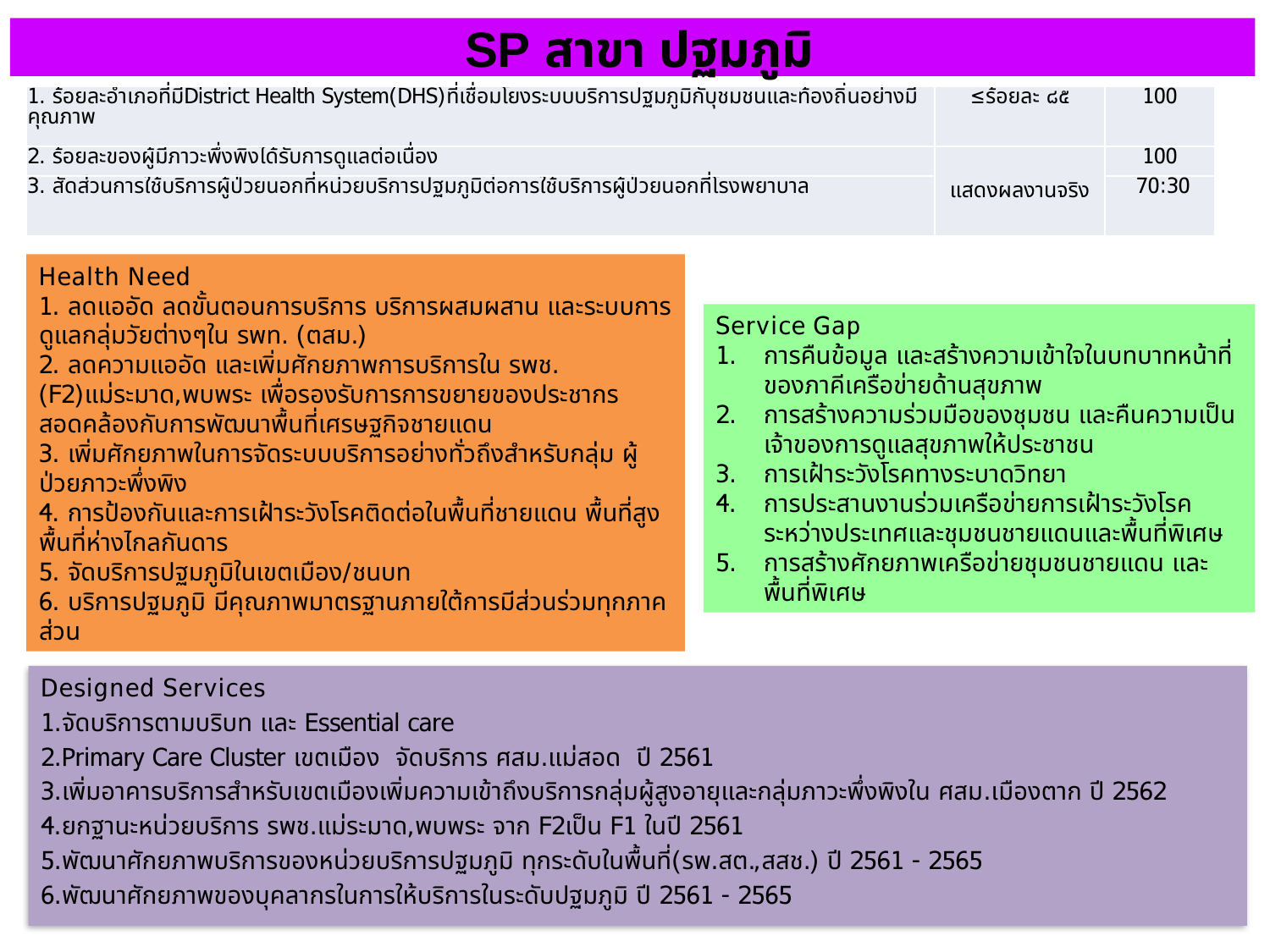

# SP สาขา ปฐมภูมิ
| 1. ร้อยละอำเภอที่มีDistrict Health System(DHS)ที่เชื่อมโยงระบบบริการปฐมภูมิกับุชมชนและท้องถิ่นอย่างมีคุณภาพ | ≤ร้อยละ ๘๕ | 100 |
| --- | --- | --- |
| 2. ร้อยละของผู้มีภาวะพึ่งพิงได้รับการดูแลต่อเนื่อง | แสดงผลงานจริง | 100 |
| 3. สัดส่วนการใช้บริการผู้ป่วยนอกที่หน่วยบริการปฐมภูมิต่อการใช้บริการผู้ป่วยนอกที่โรงพยาบาล |  | 70:30 |
Health Need
1. ลดแออัด ลดขั้นตอนการบริการ บริการผสมผสาน และระบบการดูแลกลุ่มวัยต่างๆใน รพท. (ตสม.)
2. ลดความแออัด และเพิ่มศักยภาพการบริการใน รพช.(F2)แม่ระมาด,พบพระ เพื่อรองรับการการขยายของประชากรสอดคล้องกับการพัฒนาพื้นที่เศรษฐกิจชายแดน
3. เพิ่มศักยภาพในการจัดระบบบริการอย่างทั่วถึงสำหรับกลุ่ม ผู้ป่วยภาวะพึ่งพิง
4. การป้องกันและการเฝ้าระวังโรคติดต่อในพื้นที่ชายแดน พื้นที่สูง พื้นที่ห่างไกลกันดาร
5. จัดบริการปฐมภูมิในเขตเมือง/ชนบท
6. บริการปฐมภูมิ มีคุณภาพมาตรฐานภายใต้การมีส่วนร่วมทุกภาคส่วน
Service Gap
การคืนข้อมูล และสร้างความเข้าใจในบทบาทหน้าที่ของภาคีเครือข่ายด้านสุขภาพ
การสร้างความร่วมมือของชุมชน และคืนความเป็นเจ้าของการดูแลสุขภาพให้ประชาชน
การเฝ้าระวังโรคทางระบาดวิทยา
การประสานงานร่วมเครือข่ายการเฝ้าระวังโรคระหว่างประเทศและชุมชนชายแดนและพื้นที่พิเศษ
การสร้างศักยภาพเครือข่ายชุมชนชายแดน และพื้นที่พิเศษ
Designed Services
1.จัดบริการตามบริบท และ Essential care
2.Primary Care Cluster เขตเมือง  จัดบริการ ศสม.แม่สอด  ปี 2561
3.เพิ่มอาคารบริการสำหรับเขตเมืองเพิ่มความเข้าถึงบริการกลุ่มผู้สูงอายุและกลุ่มภาวะพึ่งพิงใน ศสม.เมืองตาก ปี 2562
4.ยกฐานะหน่วยบริการ รพช.แม่ระมาด,พบพระ จาก F2เป็น F1 ในปี 2561
5.พัฒนาศักยภาพบริการของหน่วยบริการปฐมภูมิ ทุกระดับในพื้นที่(รพ.สต.,สสช.) ปี 2561 - 2565
6.พัฒนาศักยภาพของบุคลากรในการให้บริการในระดับปฐมภูมิ ปี 2561 - 2565